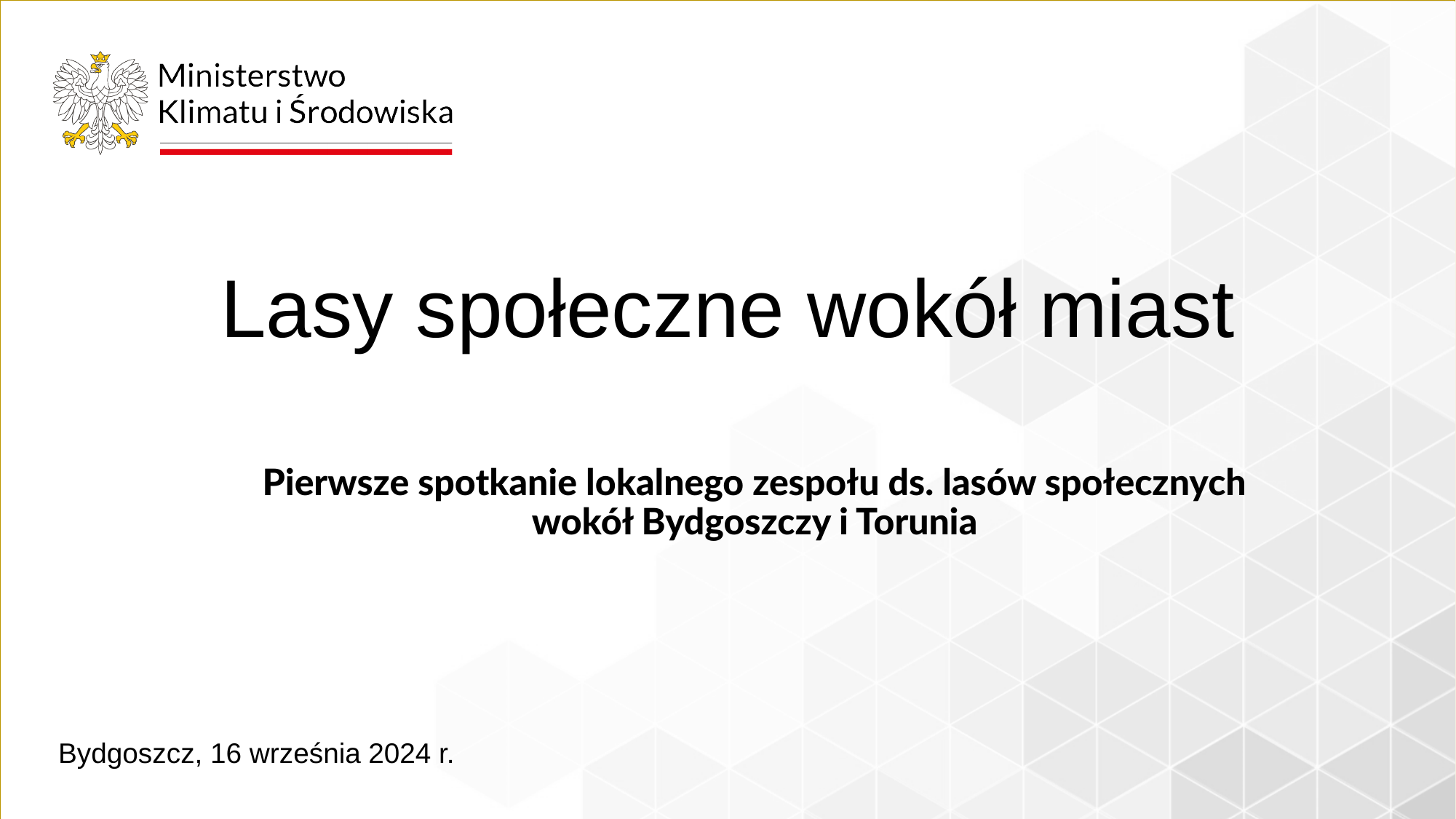

# Lasy społeczne wokół miast
Pierwsze spotkanie lokalnego zespołu ds. lasów społecznych wokół Bydgoszczy i Torunia
Bydgoszcz, 16 września 2024 r.